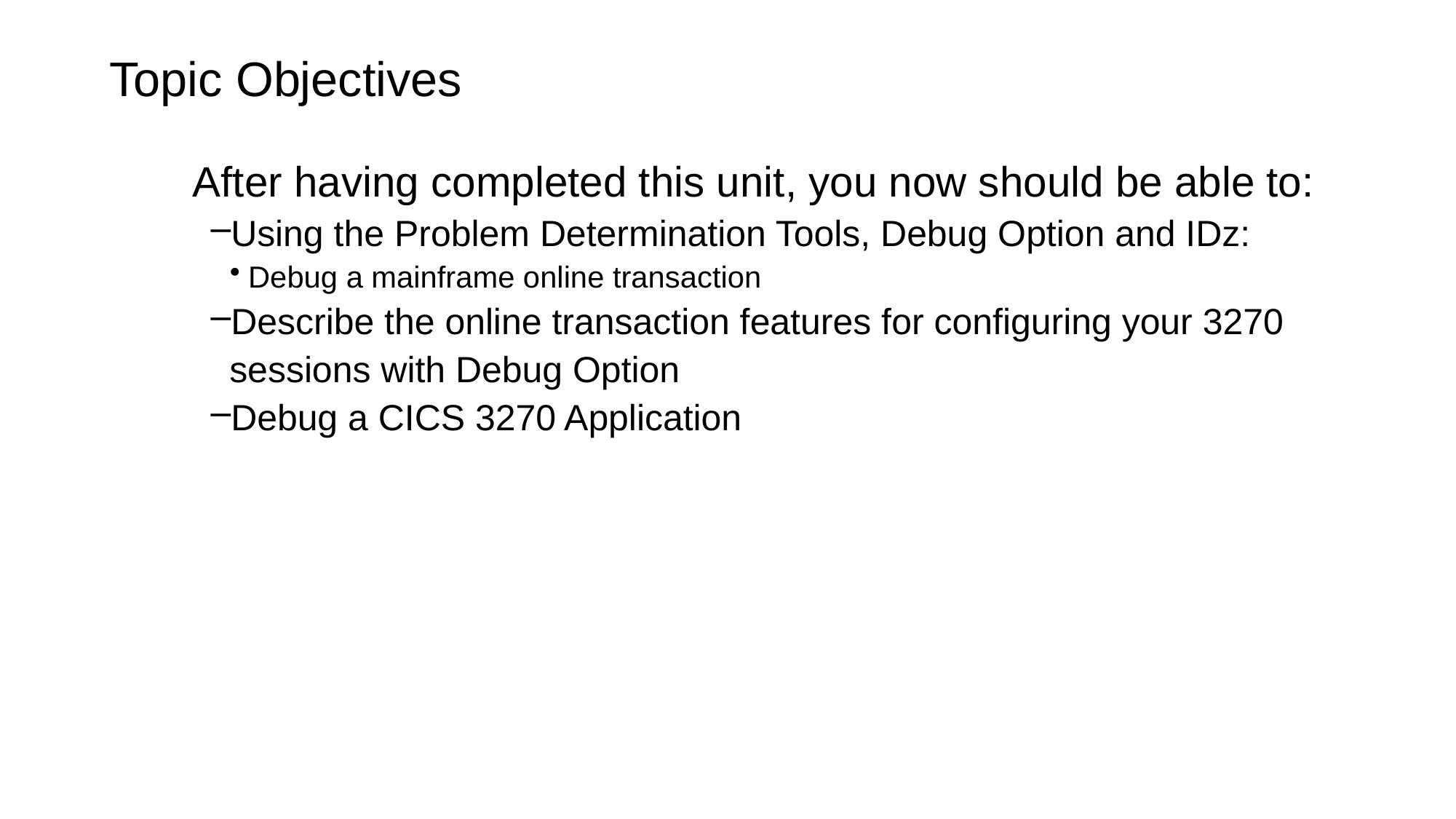

# Topic Objectives
After having completed this unit, you now should be able to:
Using the Problem Determination Tools, Debug Option and IDz:
Debug a mainframe online transaction
Describe the online transaction features for configuring your 3270 sessions with Debug Option
Debug a CICS 3270 Application